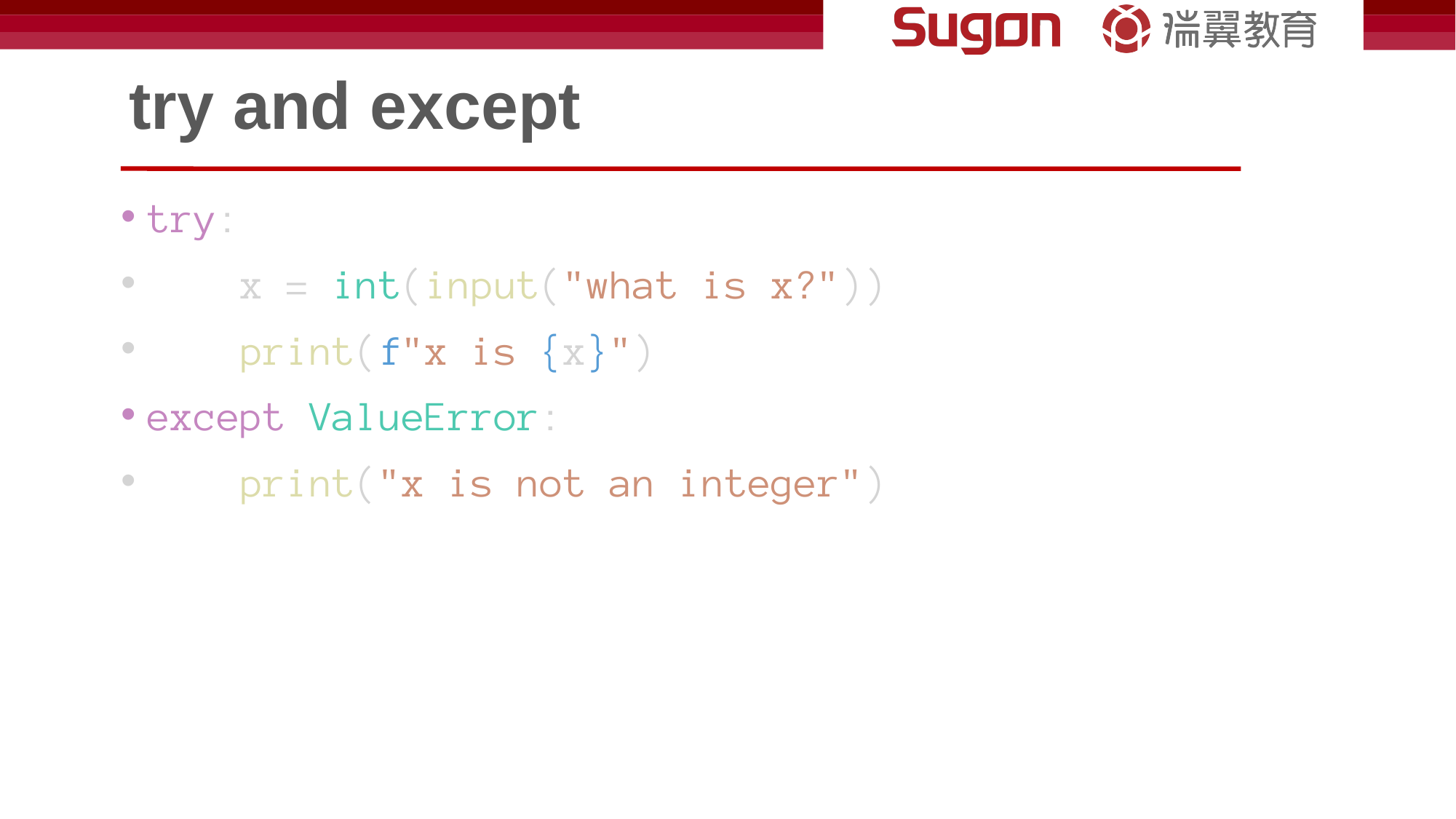

# try and except
try:
    x = int(input("what is x?"))
    print(f"x is {x}")
except ValueError:
    print("x is not an integer")